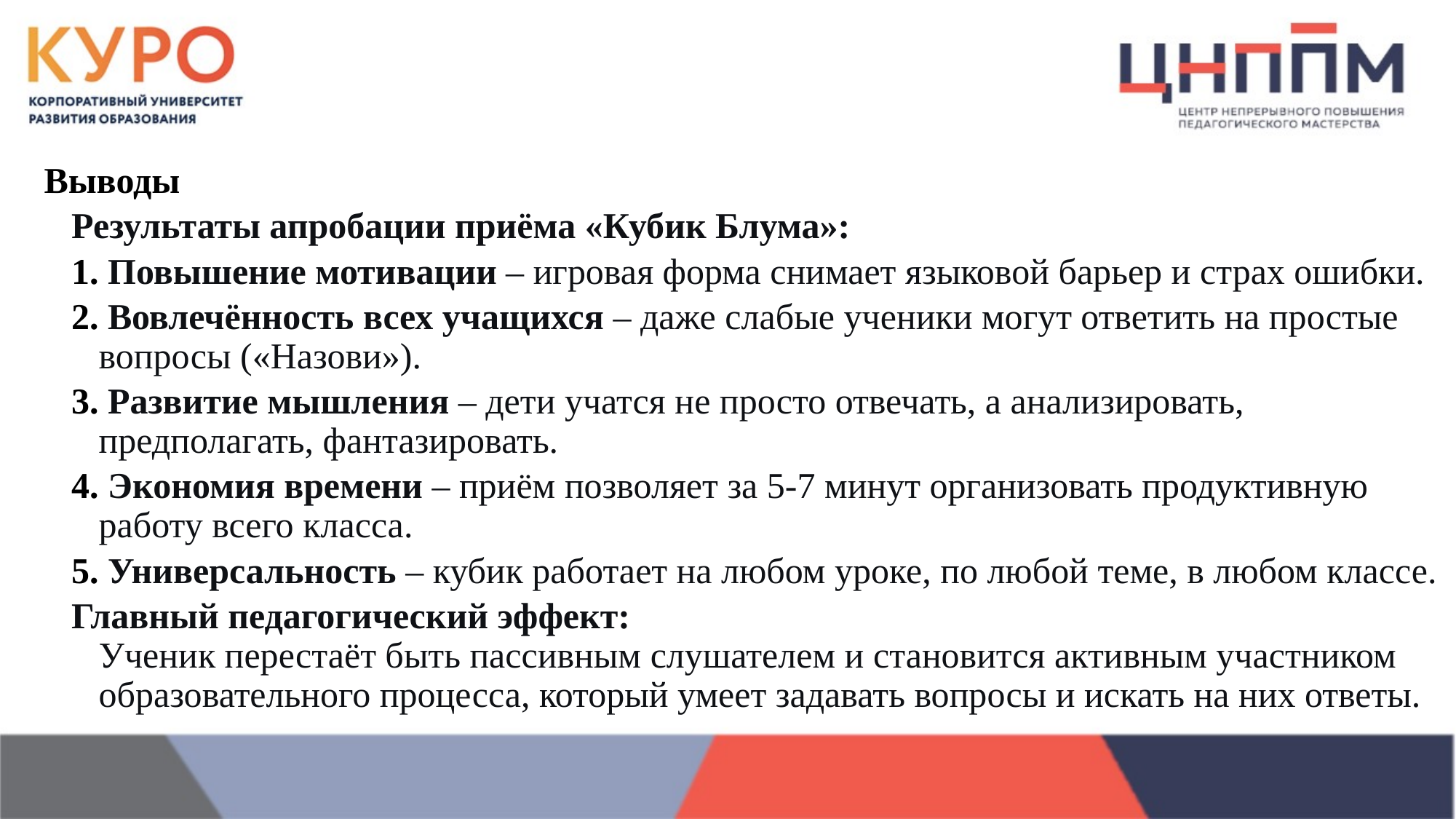

Выводы
Результаты апробации приёма «Кубик Блума»:
 Повышение мотивации – игровая форма снимает языковой барьер и страх ошибки.
 Вовлечённость всех учащихся – даже слабые ученики могут ответить на простые вопросы («Назови»).
 Развитие мышления – дети учатся не просто отвечать, а анализировать, предполагать, фантазировать.
 Экономия времени – приём позволяет за 5-7 минут организовать продуктивную работу всего класса.
 Универсальность – кубик работает на любом уроке, по любой теме, в любом классе.
Главный педагогический эффект:
Ученик перестаёт быть пассивным слушателем и становится активным участником образовательного процесса, который умеет задавать вопросы и искать на них ответы.